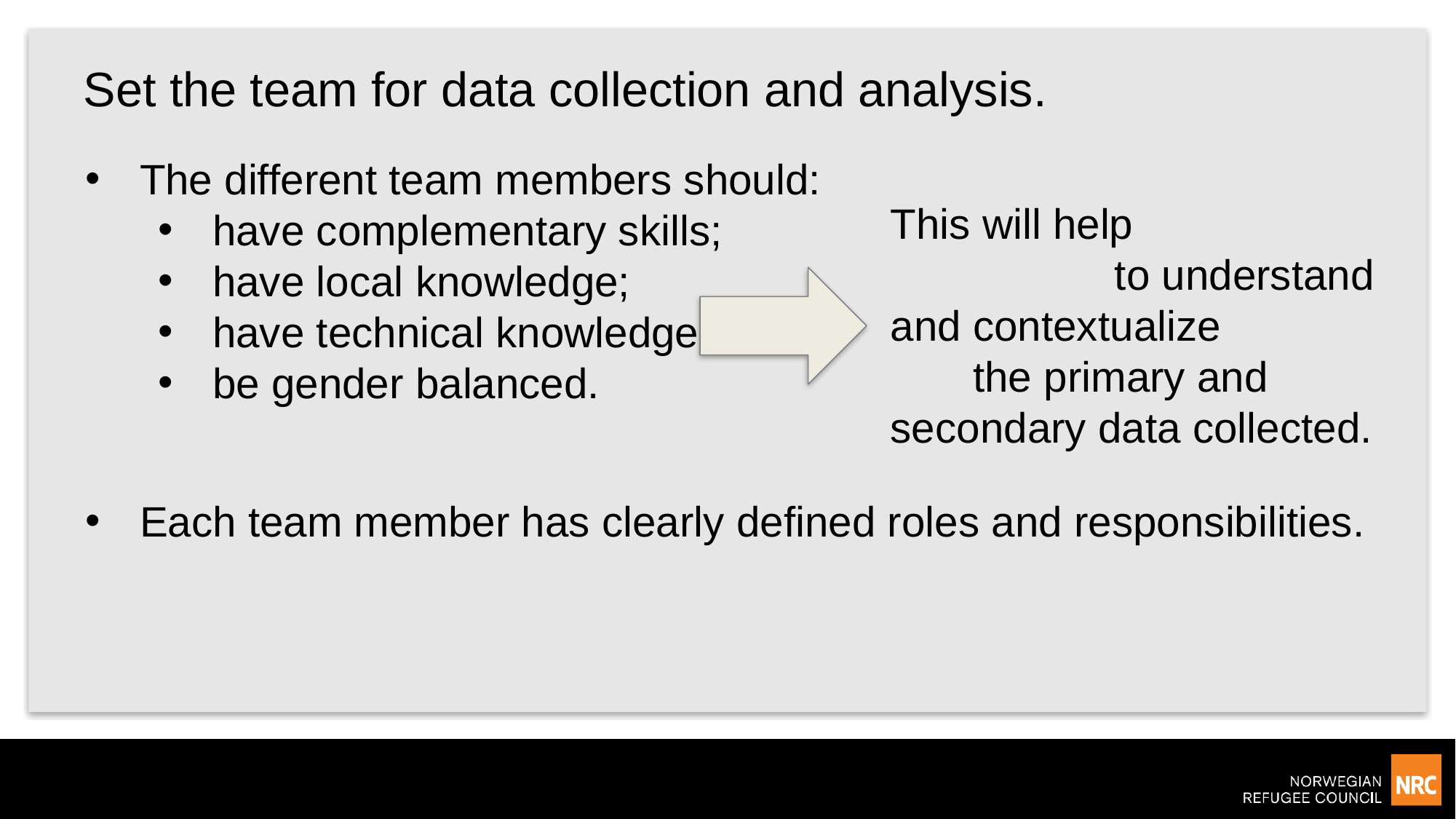

# Set the team for data collection and analysis.
The different team members should:
have complementary skills;
have local knowledge;
have technical knowledge;
be gender balanced.

Each team member has clearly defined roles and responsibilities.
This will help                                          to understand and contextualize                       the primary and secondary data collected.